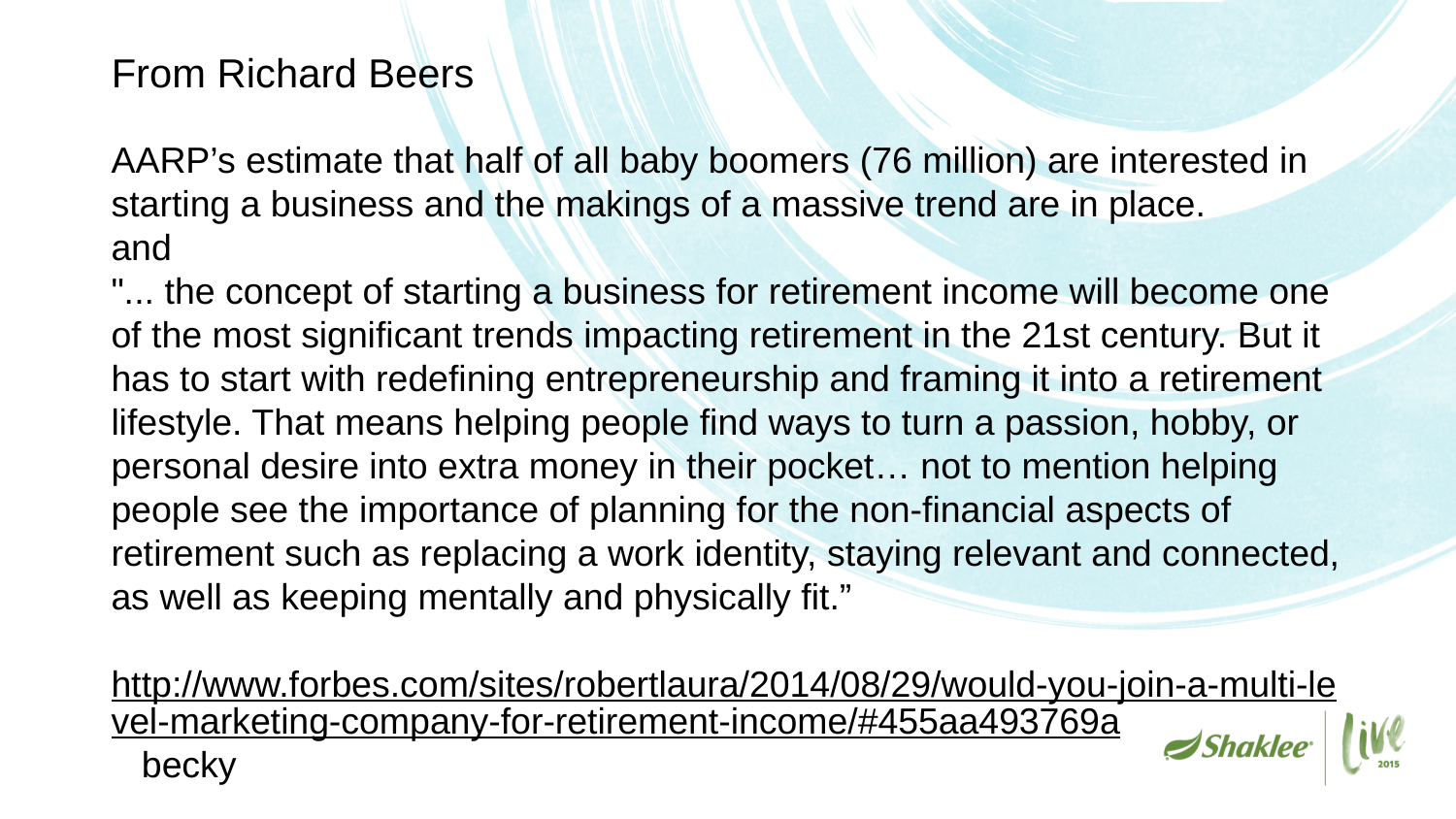

From Richard Beers
AARP’s estimate that half of all baby boomers (76 million) are interested in starting a business and the makings of a massive trend are in place.
and
"... the concept of starting a business for retirement income will become one of the most significant trends impacting retirement in the 21st century. But it has to start with redefining entrepreneurship and framing it into a retirement lifestyle. That means helping people find ways to turn a passion, hobby, or personal desire into extra money in their pocket… not to mention helping people see the importance of planning for the non-financial aspects of retirement such as replacing a work identity, staying relevant and connected, as well as keeping mentally and physically fit.”

http://www.forbes.com/sites/robertlaura/2014/08/29/would-you-join-a-multi-level-marketing-company-for-retirement-income/#455aa493769a   becky